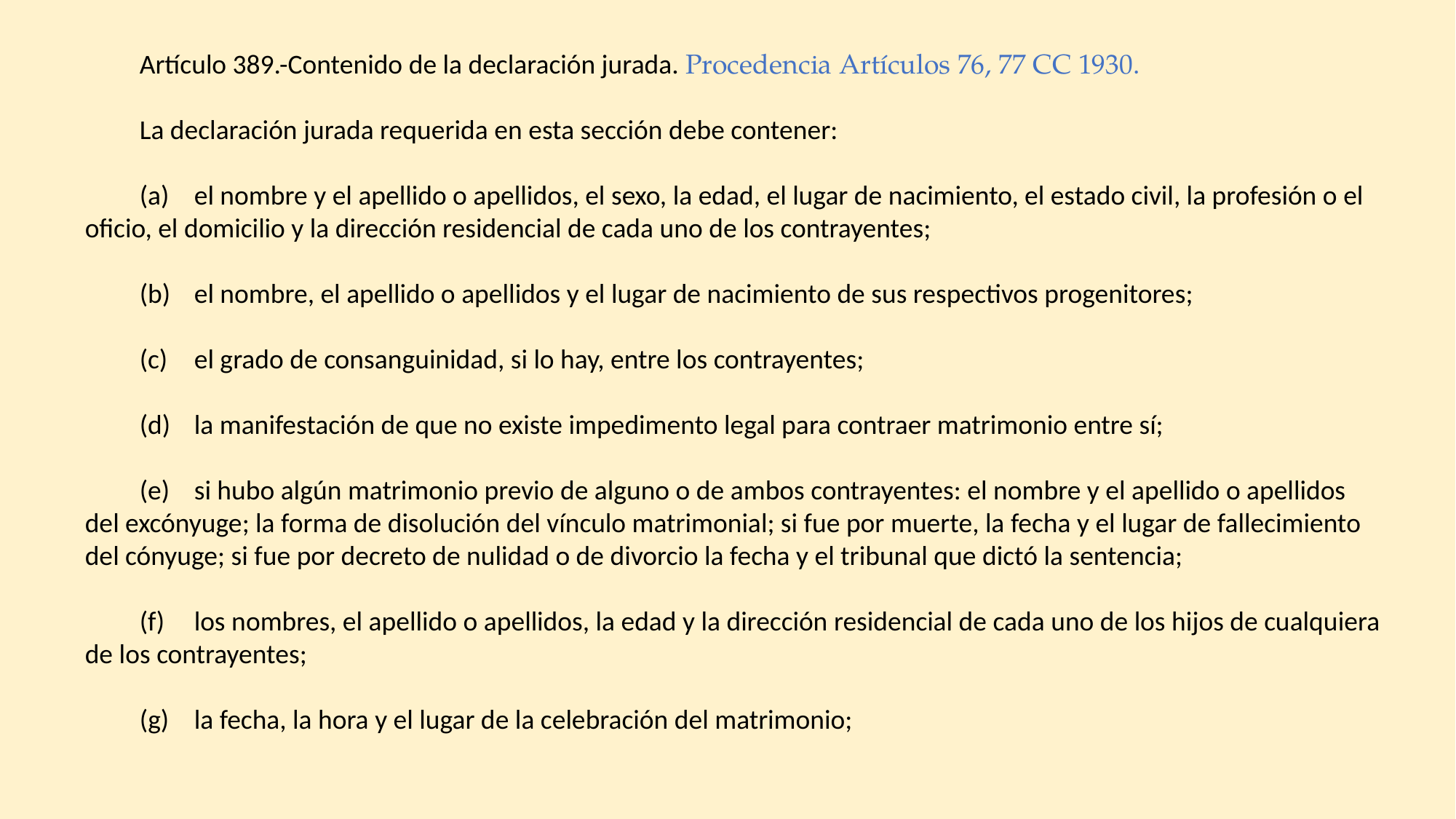

Artículo 389.-Contenido de la declaración jurada. Procedencia Artículos 76, 77 CC 1930.

La declaración jurada requerida en esta sección debe contener:

(a)	el nombre y el apellido o apellidos, el sexo, la edad, el lugar de nacimiento, el estado civil, la profesión o el oficio, el domicilio y la dirección residencial de cada uno de los contrayentes;

(b)	el nombre, el apellido o apellidos y el lugar de nacimiento de sus respectivos progenitores;

(c)	el grado de consanguinidad, si lo hay, entre los contrayentes;

(d)	la manifestación de que no existe impedimento legal para contraer matrimonio entre sí;

(e)	si hubo algún matrimonio previo de alguno o de ambos contrayentes: el nombre y el apellido o apellidos del excónyuge; la forma de disolución del vínculo matrimonial; si fue por muerte, la fecha y el lugar de fallecimiento del cónyuge; si fue por decreto de nulidad o de divorcio la fecha y el tribunal que dictó la sentencia;

(f)	los nombres, el apellido o apellidos, la edad y la dirección residencial de cada uno de los hijos de cualquiera de los contrayentes;

(g)	la fecha, la hora y el lugar de la celebración del matrimonio;